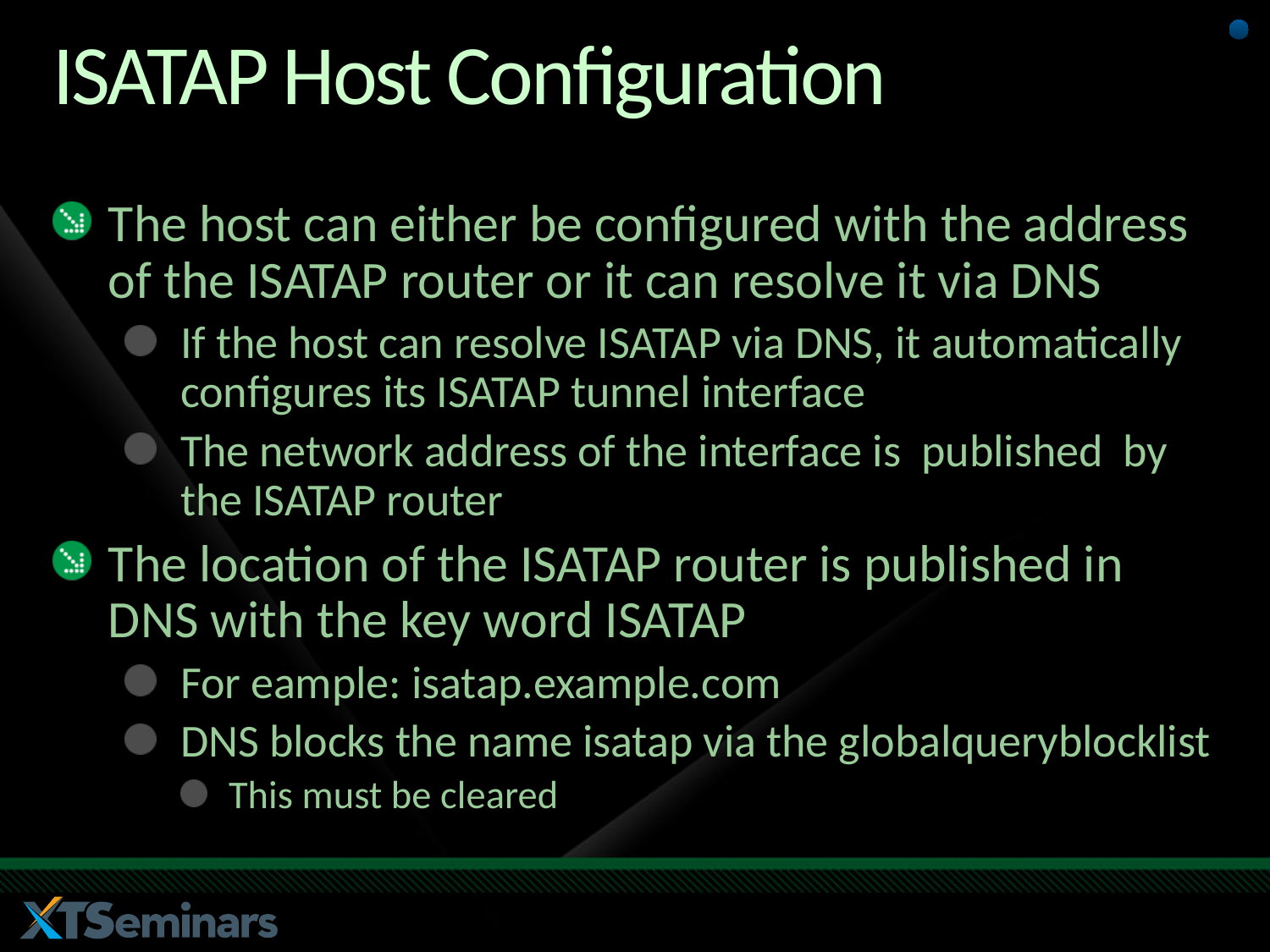

# ISATAP Host Configuration
The host can either be configured with the address of the ISATAP router or it can resolve it via DNS
If the host can resolve ISATAP via DNS, it automatically configures its ISATAP tunnel interface
The network address of the interface is  published  by the ISATAP router
The location of the ISATAP router is published in DNS with the key word ISATAP
For eample: isatap.example.com
DNS blocks the name isatap via the globalqueryblocklist
This must be cleared